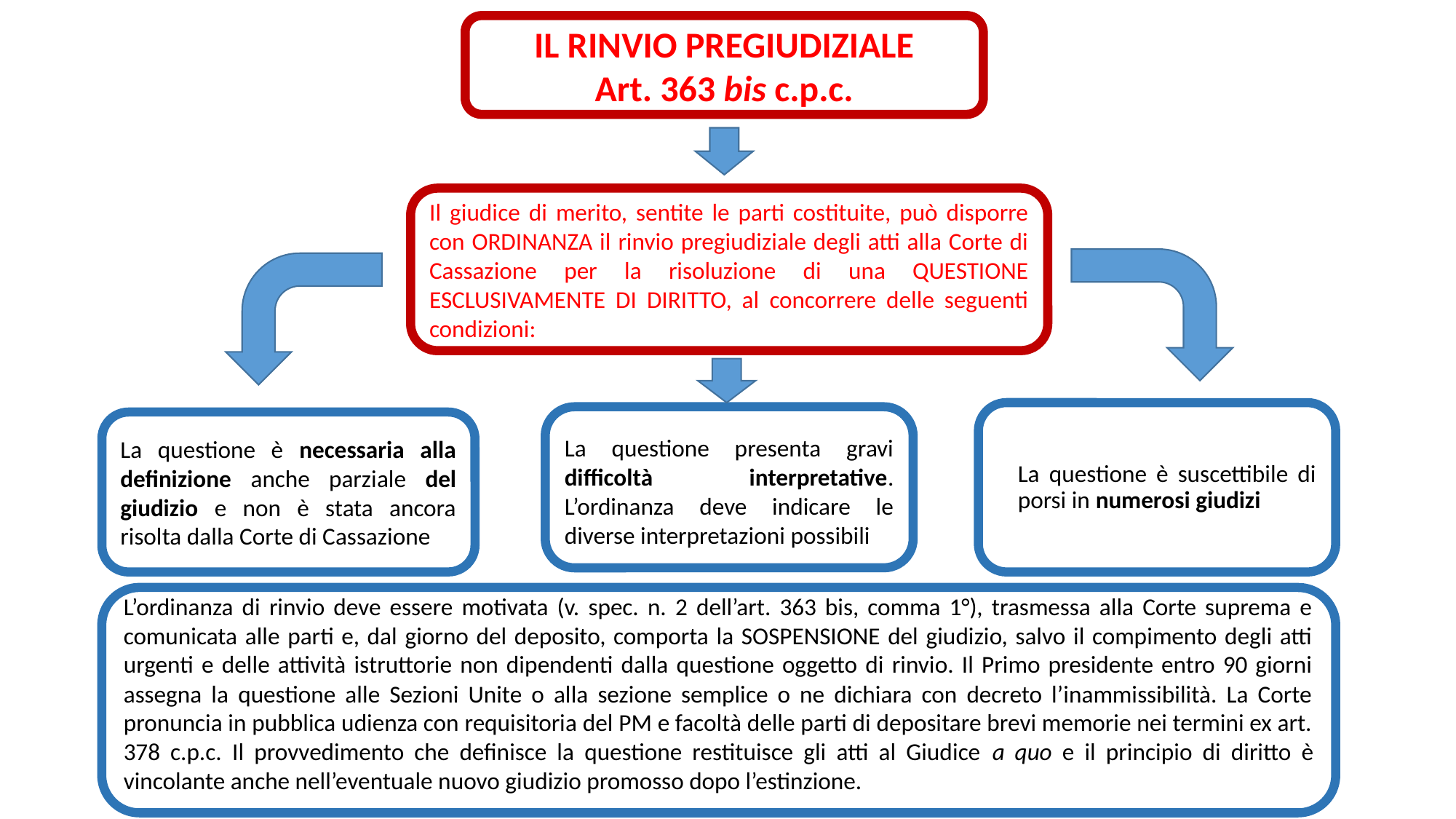

IL RINVIO PREGIUDIZIALE
Art. 363 bis c.p.c.

Il giudice di merito, sentite le parti costituite, può disporre con ORDINANZA il rinvio pregiudiziale degli atti alla Corte di Cassazione per la risoluzione di una QUESTIONE ESCLUSIVAMENTE DI DIRITTO, al concorrere delle seguenti condizioni:

La questione è suscettibile di porsi in numerosi giudizi

La questione presenta gravi difficoltà interpretative. L’ordinanza deve indicare le diverse interpretazioni possibili

La questione è necessaria alla definizione anche parziale del giudizio e non è stata ancora risolta dalla Corte di Cassazione

L’ordinanza di rinvio deve essere motivata (v. spec. n. 2 dell’art. 363 bis, comma 1°), trasmessa alla Corte suprema e comunicata alle parti e, dal giorno del deposito, comporta la SOSPENSIONE del giudizio, salvo il compimento degli atti urgenti e delle attività istruttorie non dipendenti dalla questione oggetto di rinvio. Il Primo presidente entro 90 giorni assegna la questione alle Sezioni Unite o alla sezione semplice o ne dichiara con decreto l’inammissibilità. La Corte pronuncia in pubblica udienza con requisitoria del PM e facoltà delle parti di depositare brevi memorie nei termini ex art. 378 c.p.c. Il provvedimento che definisce la questione restituisce gli atti al Giudice a quo e il principio di diritto è vincolante anche nell’eventuale nuovo giudizio promosso dopo l’estinzione.